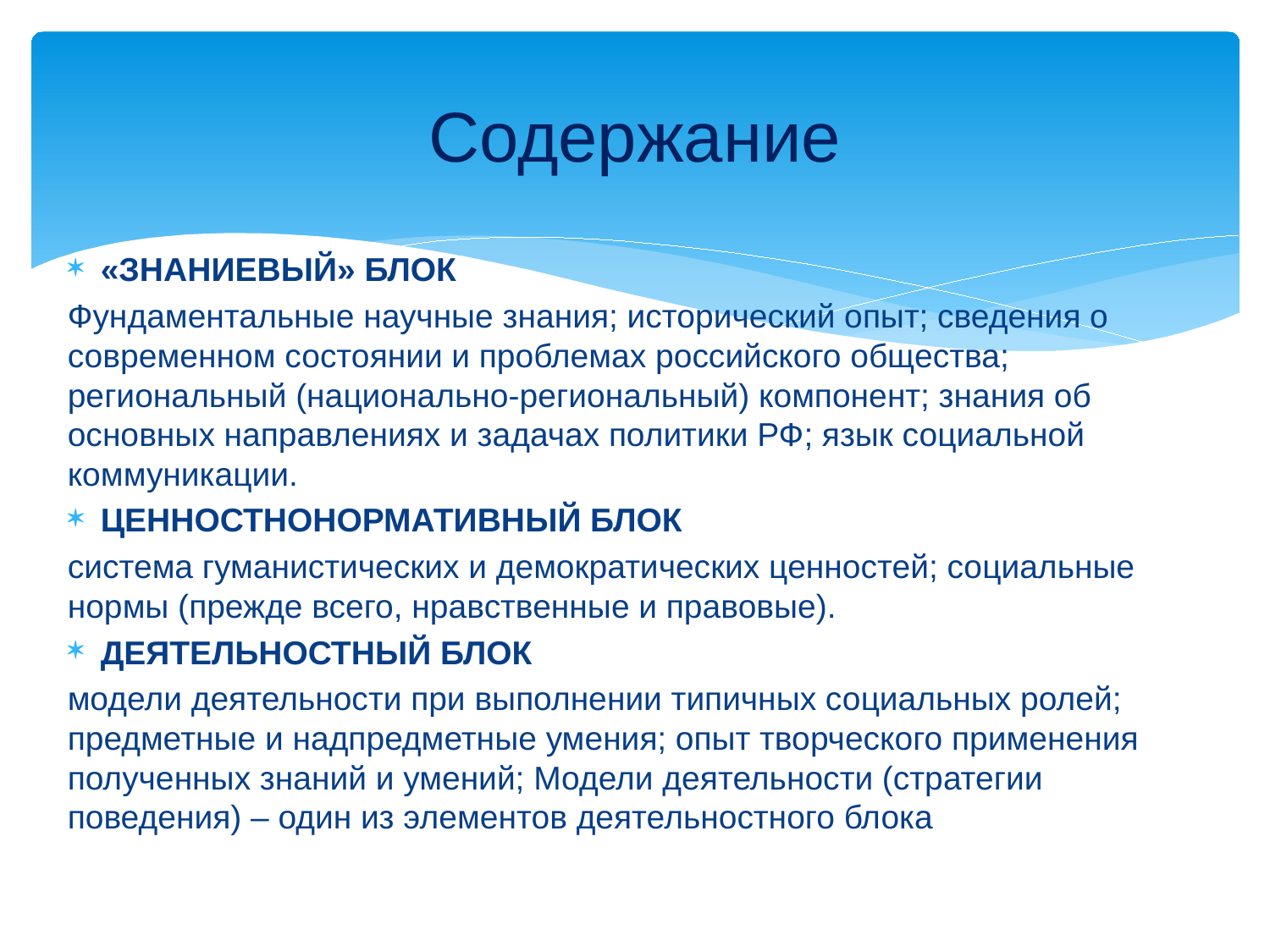

# Содержание

«ЗНАНИЕВЫЙ» БЛОК
Фундаментальные научные знания; исторический опыт; сведения о современном состоянии и проблемах российского общества; региональный (национально-региональный) компонент; знания об основных направлениях и задачах политики РФ; язык социальной коммуникации.
ЦЕННОСТНОНОРМАТИВНЫЙ БЛОК
система гуманистических и демократических ценностей; социальные нормы (прежде всего, нравственные и правовые).
ДЕЯТЕЛЬНОСТНЫЙ БЛОК
модели деятельности при выполнении типичных социальных ролей; предметные и надпредметные умения; опыт творческого применения полученных знаний и умений; Модели деятельности (стратегии поведения) – один из элементов деятельностного блока